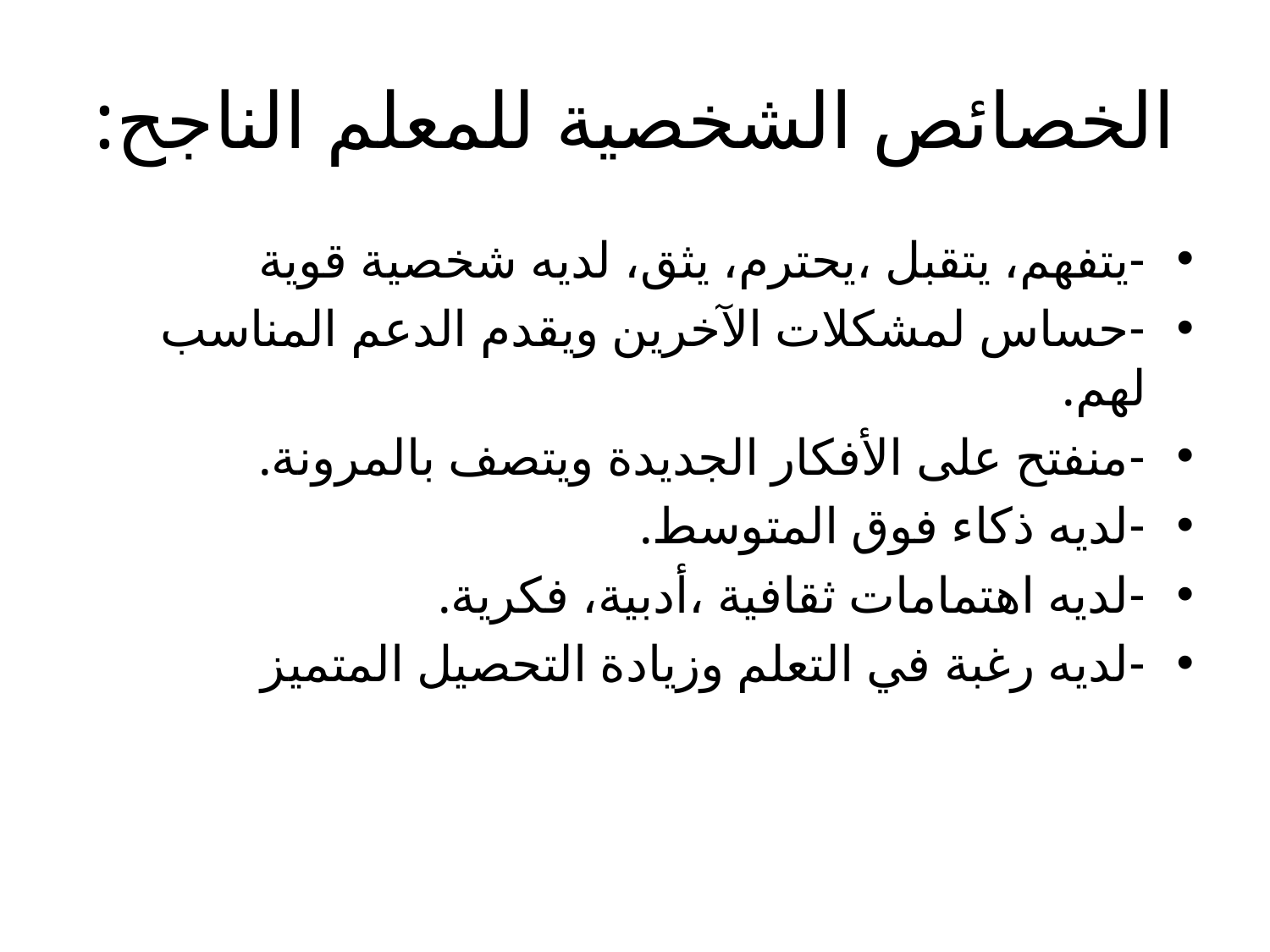

# الخصائص الشخصية للمعلم الناجح:
-يتفهم، يتقبل ،يحترم، يثق، لديه شخصية قوية
-حساس لمشكلات الآخرين ويقدم الدعم المناسب لهم.
-منفتح على الأفكار الجديدة ويتصف بالمرونة.
-لديه ذكاء فوق المتوسط.
-لديه اهتمامات ثقافية ،أدبية، فكرية.
-لديه رغبة في التعلم وزيادة التحصيل المتميز